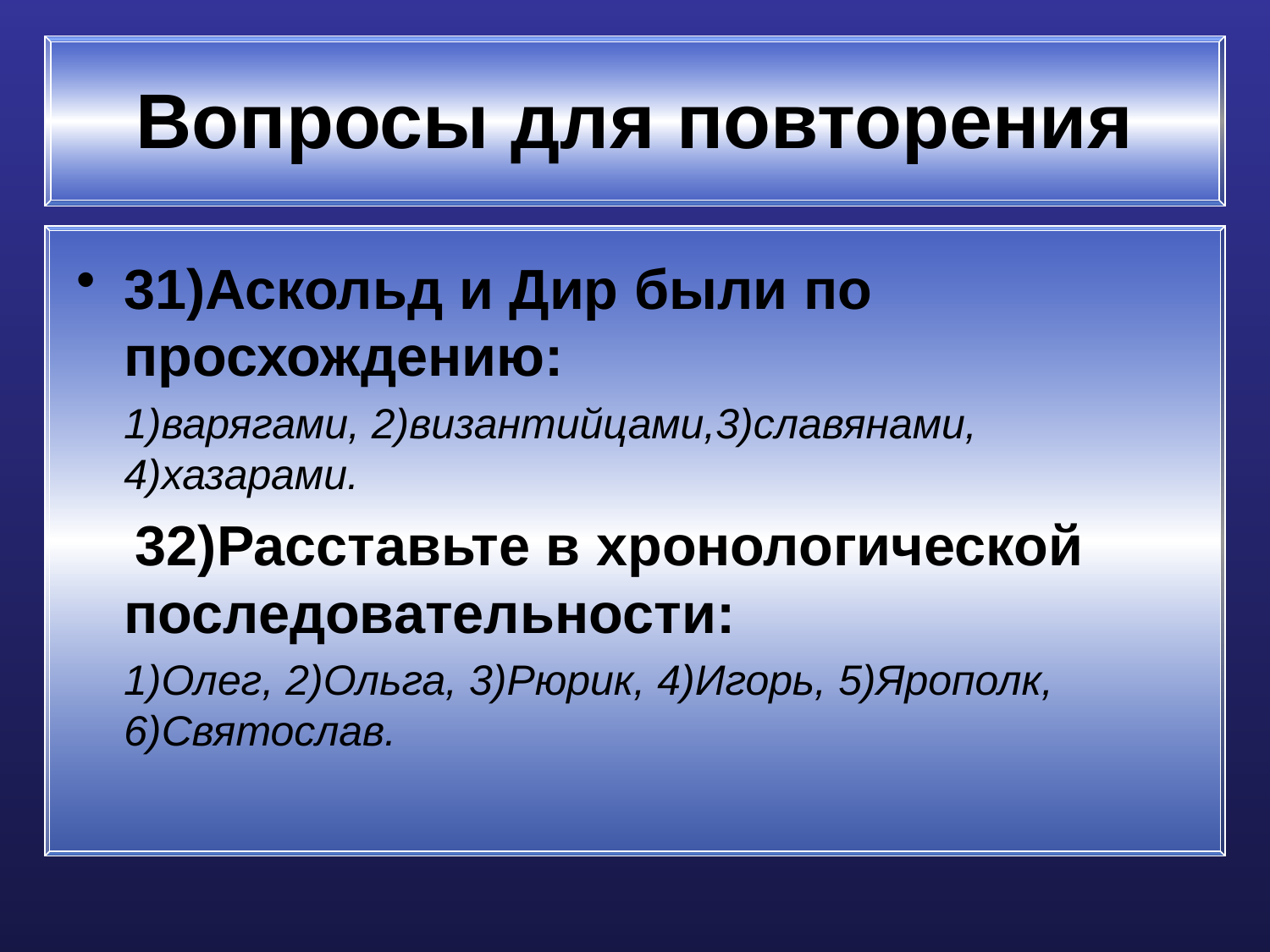

# Вопросы для повторения
31)Аскольд и Дир были по просхождению:
    1)варягами, 2)византийцами,3)славянами, 4)хазарами.
     32)Расставьте в хронологической последовательности:
    1)Олег, 2)Ольга, 3)Рюрик, 4)Игорь, 5)Ярополк, 6)Святослав.